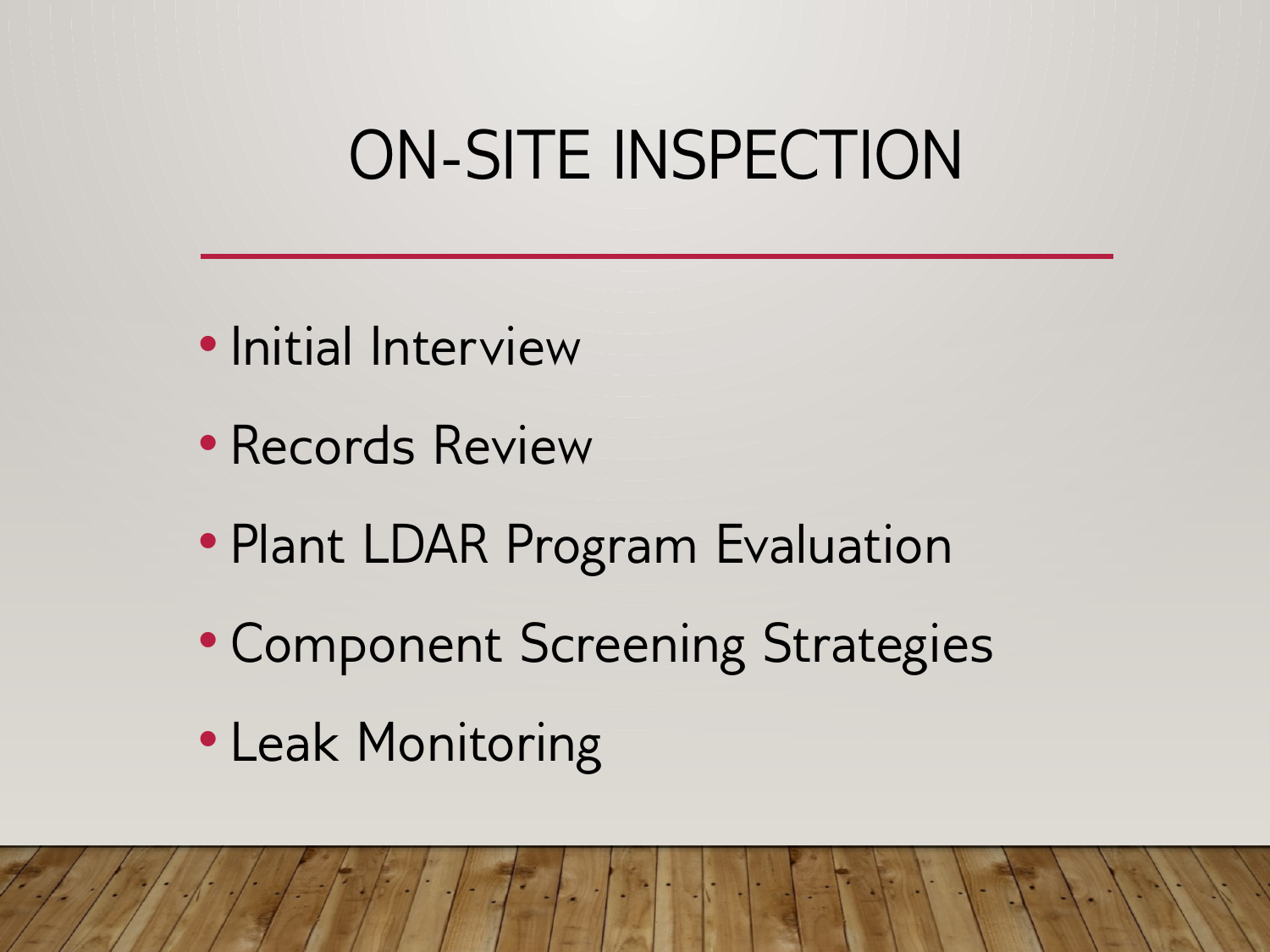

# On-Site Inspection
Initial Interview
Records Review
Plant LDAR Program Evaluation
Component Screening Strategies
Leak Monitoring